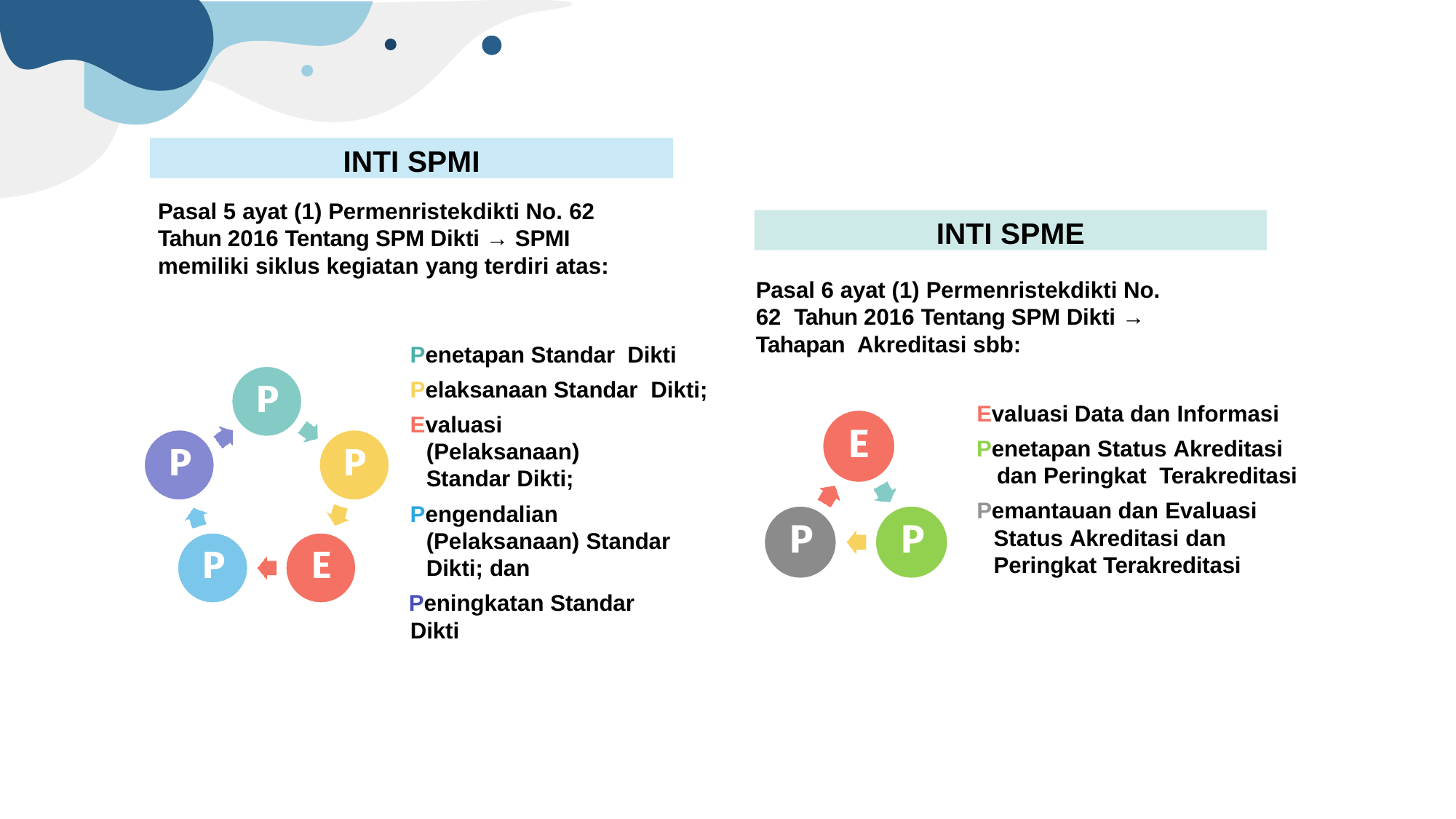

INTI SPMI
Pasal 5 ayat (1) Permenristekdikti No. 62  Tahun 2016 Tentang SPM Dikti → SPMI  memiliki siklus kegiatan yang terdiri atas:
INTI SPME
Pasal 6 ayat (1) Permenristekdikti No. 62  Tahun 2016 Tentang SPM Dikti → Tahapan  Akreditasi sbb:
Penetapan Standar  Dikti
Pelaksanaan Standar  Dikti;
Evaluasi (Pelaksanaan)  Standar Dikti;
Pengendalian (Pelaksanaan) Standar Dikti; dan
Peningkatan Standar Dikti

P
Evaluasi Data dan Informasi
Penetapan Status Akreditasi  dan Peringkat  Terakreditasi
Pemantauan dan Evaluasi  Status Akreditasi dan  Peringkat Terakreditasi

E

P
P

P
P

P
E